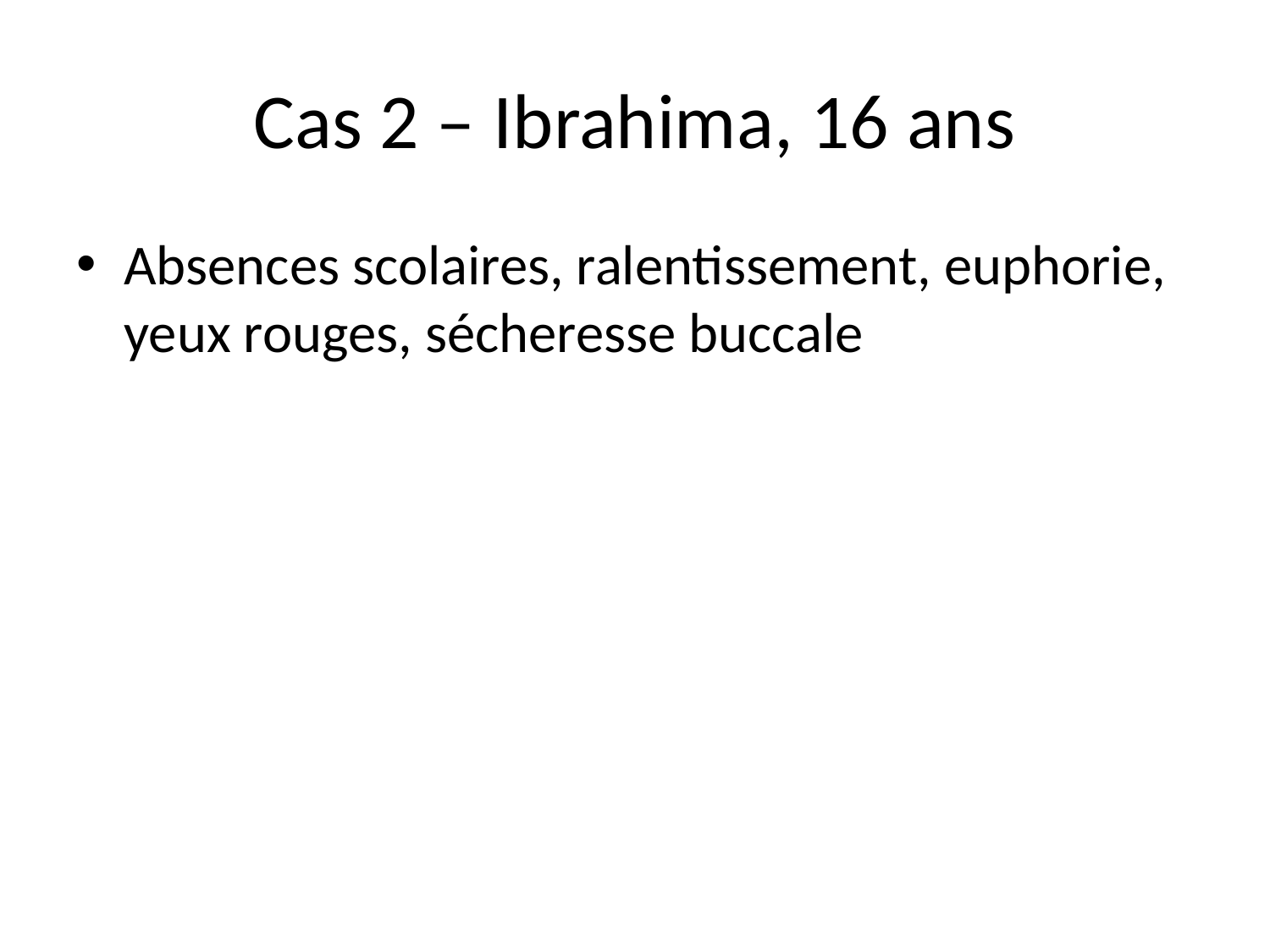

# Cas 2 – Ibrahima, 16 ans
Absences scolaires, ralentissement, euphorie, yeux rouges, sécheresse buccale